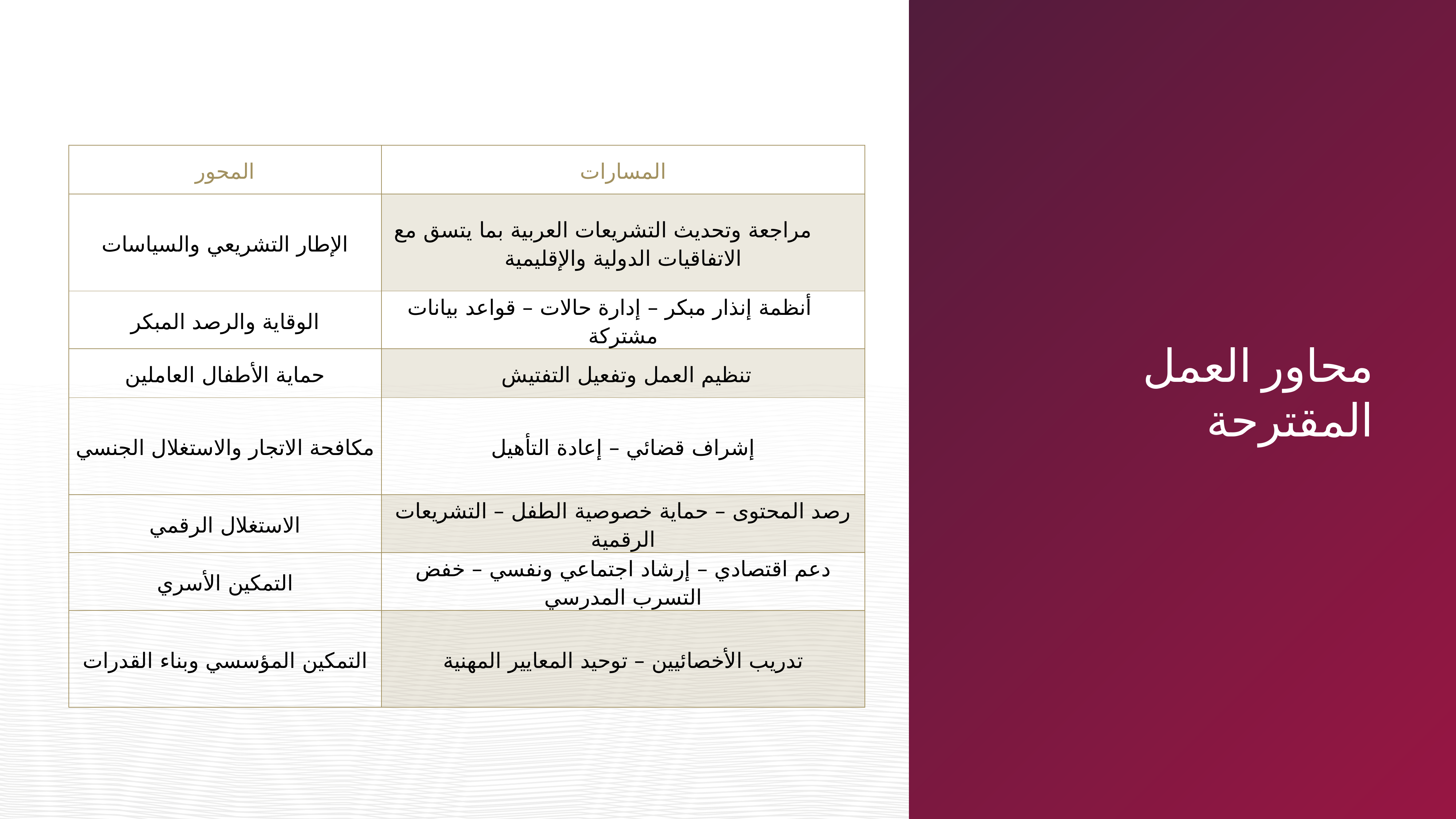

| المحور | المسارات |
| --- | --- |
| الإطار التشريعي والسياسات | مراجعة وتحديث التشريعات العربية بما يتسق مع الاتفاقيات الدولية والإقليمية |
| الوقاية والرصد المبكر | أنظمة إنذار مبكر – إدارة حالات – قواعد بيانات مشتركة |
| حماية الأطفال العاملين | تنظيم العمل وتفعيل التفتيش |
| مكافحة الاتجار والاستغلال الجنسي | إشراف قضائي – إعادة التأهيل |
| الاستغلال الرقمي | رصد المحتوى – حماية خصوصية الطفل – التشريعات الرقمية |
| التمكين الأسري | دعم اقتصادي – إرشاد اجتماعي ونفسي – خفض التسرب المدرسي |
| التمكين المؤسسي وبناء القدرات | تدريب الأخصائيين – توحيد المعايير المهنية |
# محاور العمل المقترحة